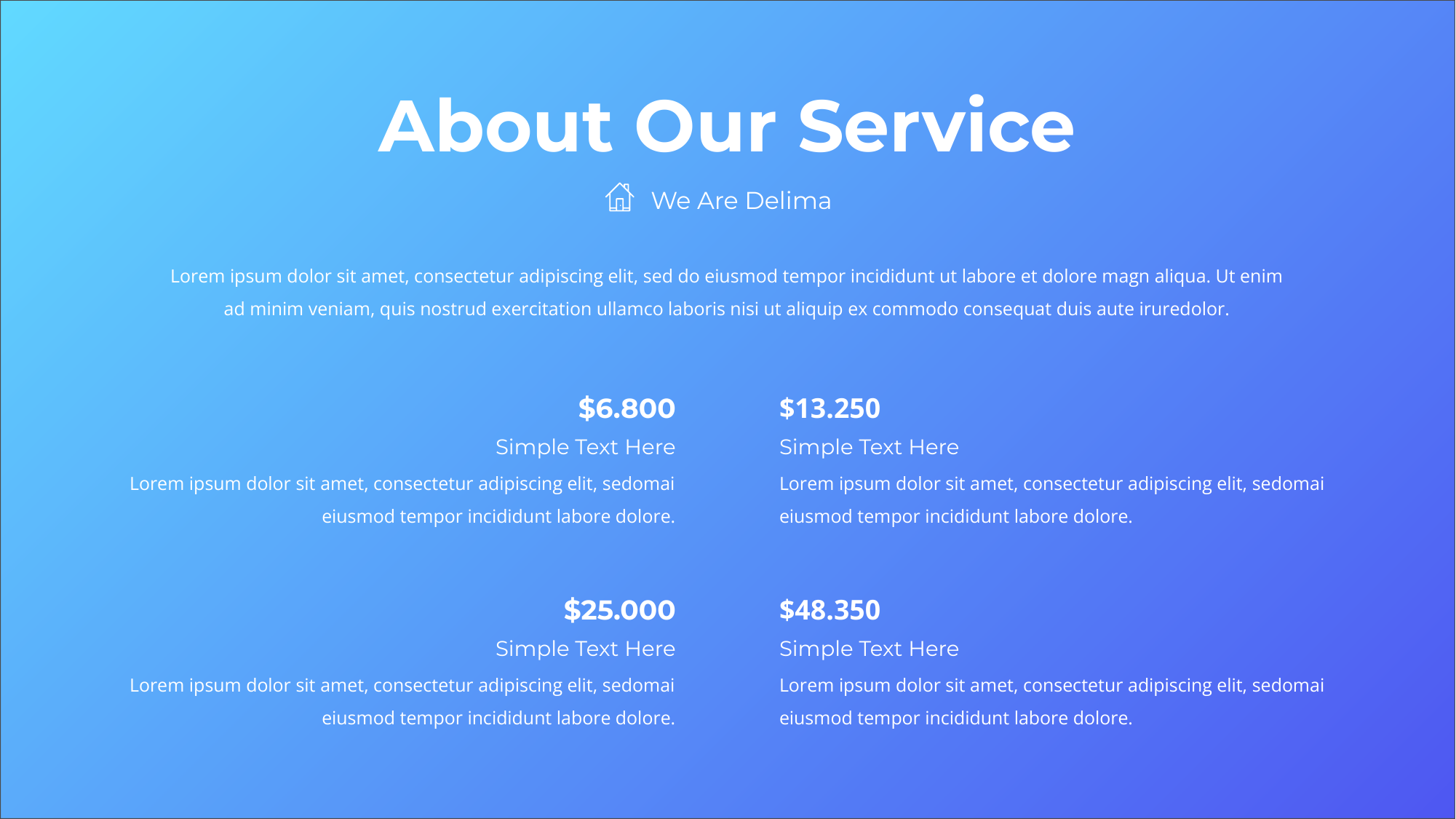

About Our Service
We Are Delima

Lorem ipsum dolor sit amet, consectetur adipiscing elit, sed do eiusmod tempor incididunt ut labore et dolore magn aliqua. Ut enim ad minim veniam, quis nostrud exercitation ullamco laboris nisi ut aliquip ex commodo consequat duis aute iruredolor.
$6.800
Simple Text Here
Lorem ipsum dolor sit amet, consectetur adipiscing elit, sedomai eiusmod tempor incididunt labore dolore.
$13.250
Simple Text Here
Lorem ipsum dolor sit amet, consectetur adipiscing elit, sedomai eiusmod tempor incididunt labore dolore.
$25.000
Simple Text Here
Lorem ipsum dolor sit amet, consectetur adipiscing elit, sedomai eiusmod tempor incididunt labore dolore.
$48.350
Simple Text Here
Lorem ipsum dolor sit amet, consectetur adipiscing elit, sedomai eiusmod tempor incididunt labore dolore.